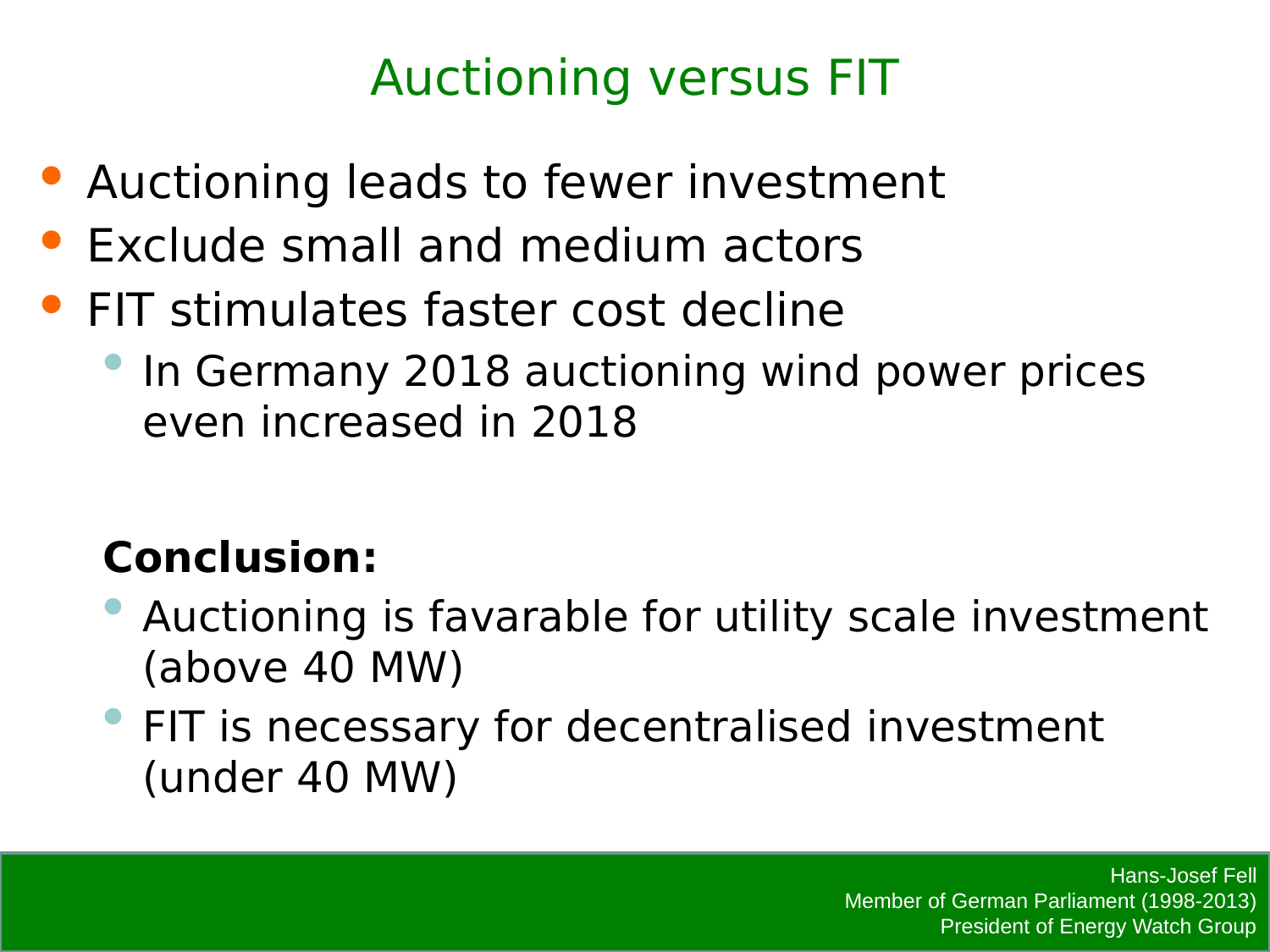

# Auctioning versus FIT
Auctioning leads to fewer investment
Exclude small and medium actors
FIT stimulates faster cost decline
In Germany 2018 auctioning wind power prices even increased in 2018

Conclusion:
Auctioning is favarable for utility scale investment (above 40 MW)
FIT is necessary for decentralised investment (under 40 MW)